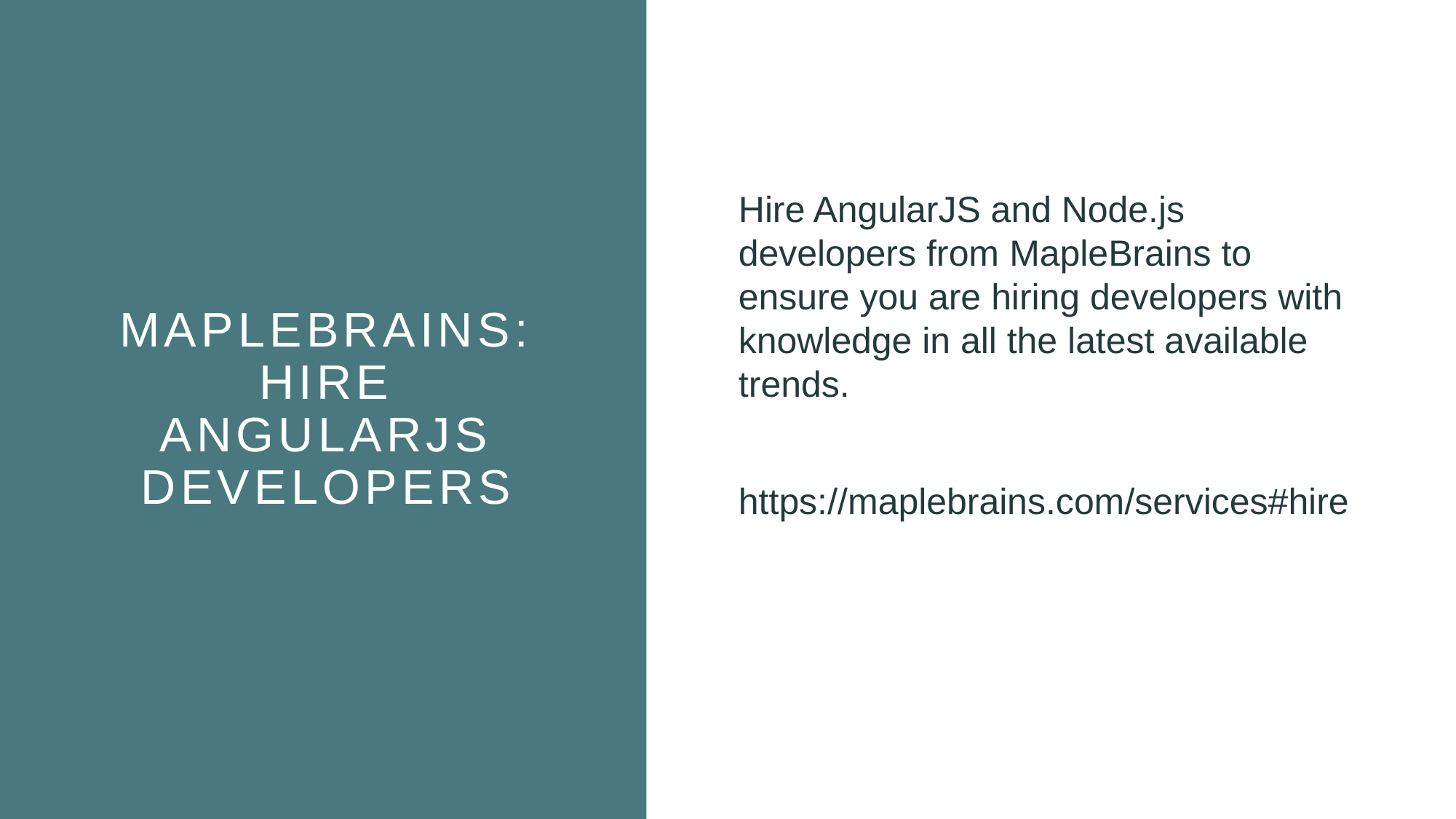

Hire AngularJS and Node.js developers from MapleBrains to ensure you are hiring developers with knowledge in all the latest available trends.

https://maplebrains.com/services#hire

# Maplebrains: hire angularjs developers